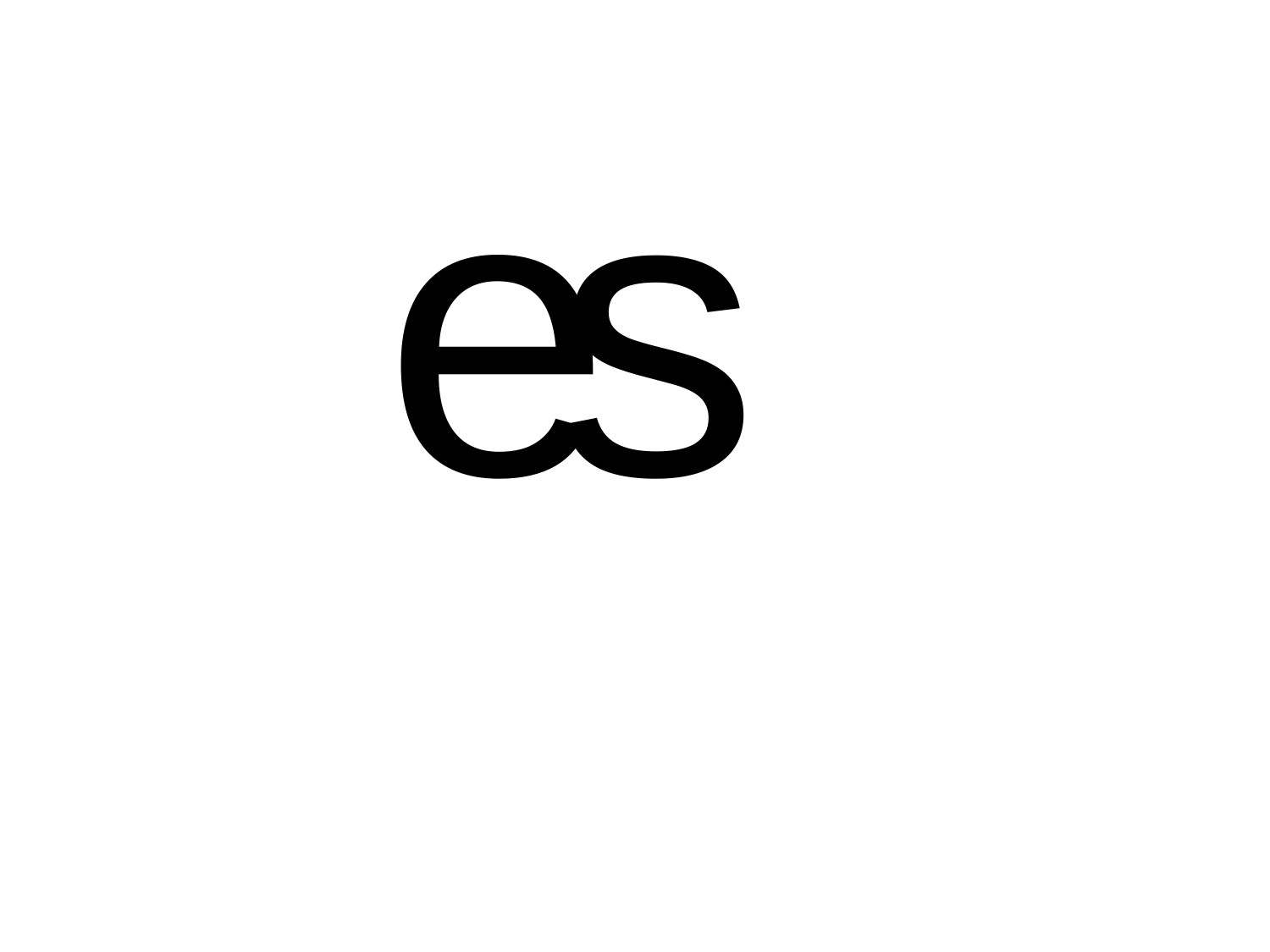

| e |
| --- |
| s |
| --- |